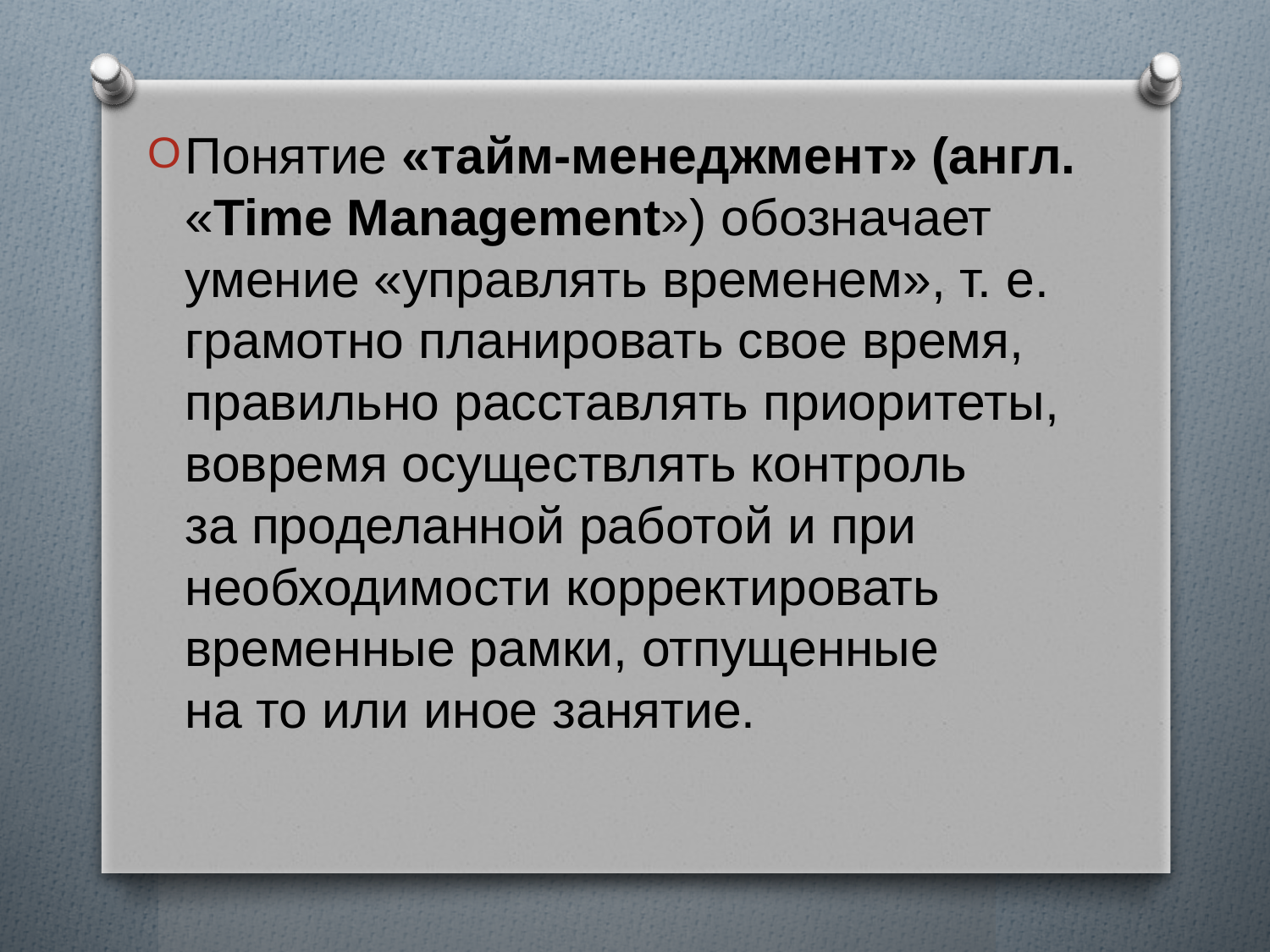

Понятие «тайм-менеджмент» (англ. «Time Management») обозначает умение «управлять временем», т. е. грамотно планировать свое время, правильно расставлять приоритеты, вовремя осуществлять контроль за проделанной работой и при необходимости корректировать временные рамки, отпущенные на то или иное занятие.